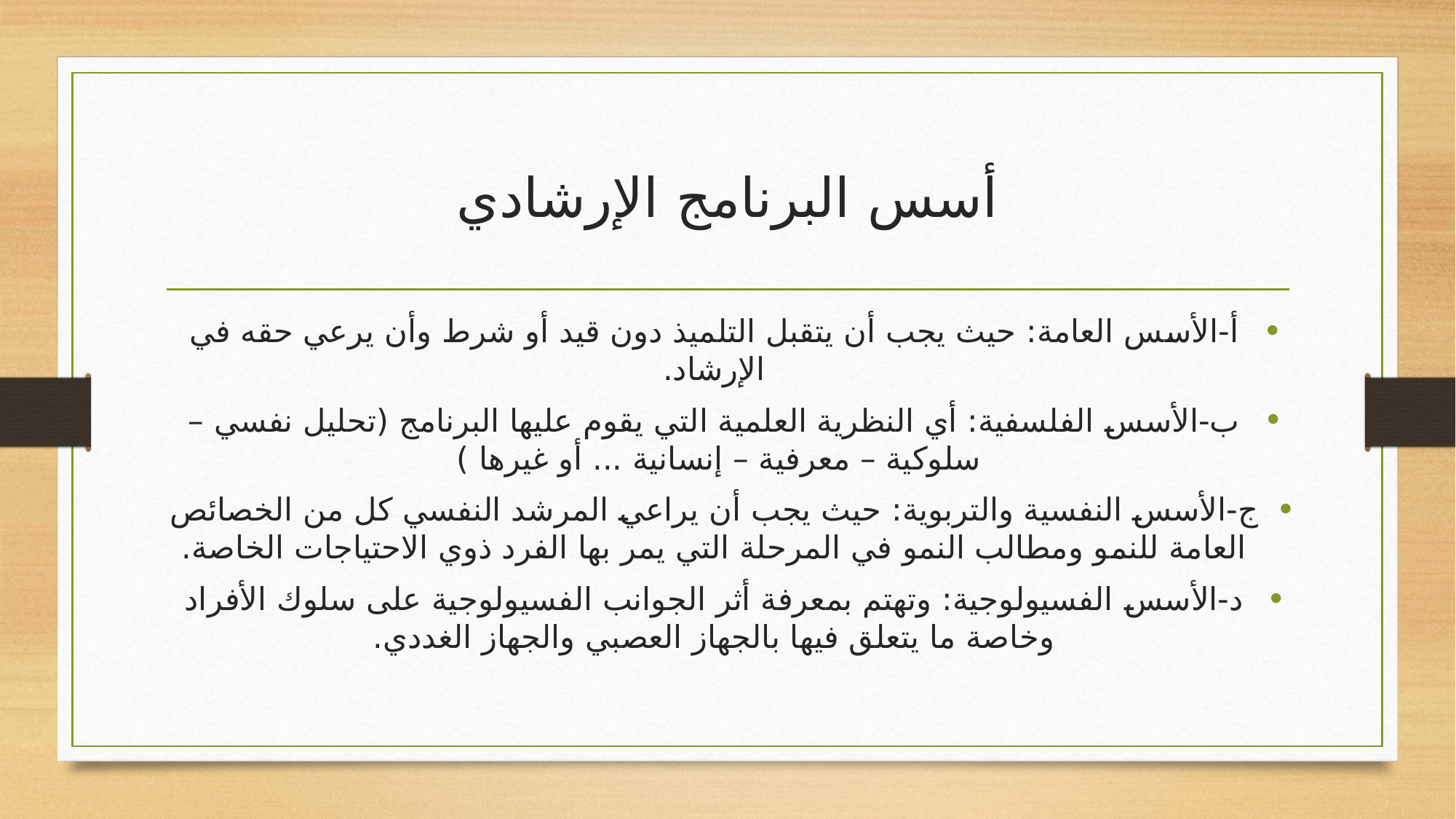

# أسس البرنامج الإرشادي
أ-الأسس العامة: حيث يجب أن يتقبل التلميذ دون قيد أو شرط وأن يرعي حقه في الإرشاد.
ب-الأسس الفلسفية: أي النظرية العلمية التي يقوم عليها البرنامج (تحليل نفسي – سلوكية – معرفية – إنسانية ... أو غيرها )
ج-الأسس النفسية والتربوية: حيث يجب أن يراعي المرشد النفسي كل من الخصائص العامة للنمو ومطالب النمو في المرحلة التي يمر بها الفرد ذوي الاحتياجات الخاصة.
د-الأسس الفسيولوجية: وتهتم بمعرفة أثر الجوانب الفسيولوجية على سلوك الأفراد وخاصة ما يتعلق فيها بالجهاز العصبي والجهاز الغددي.